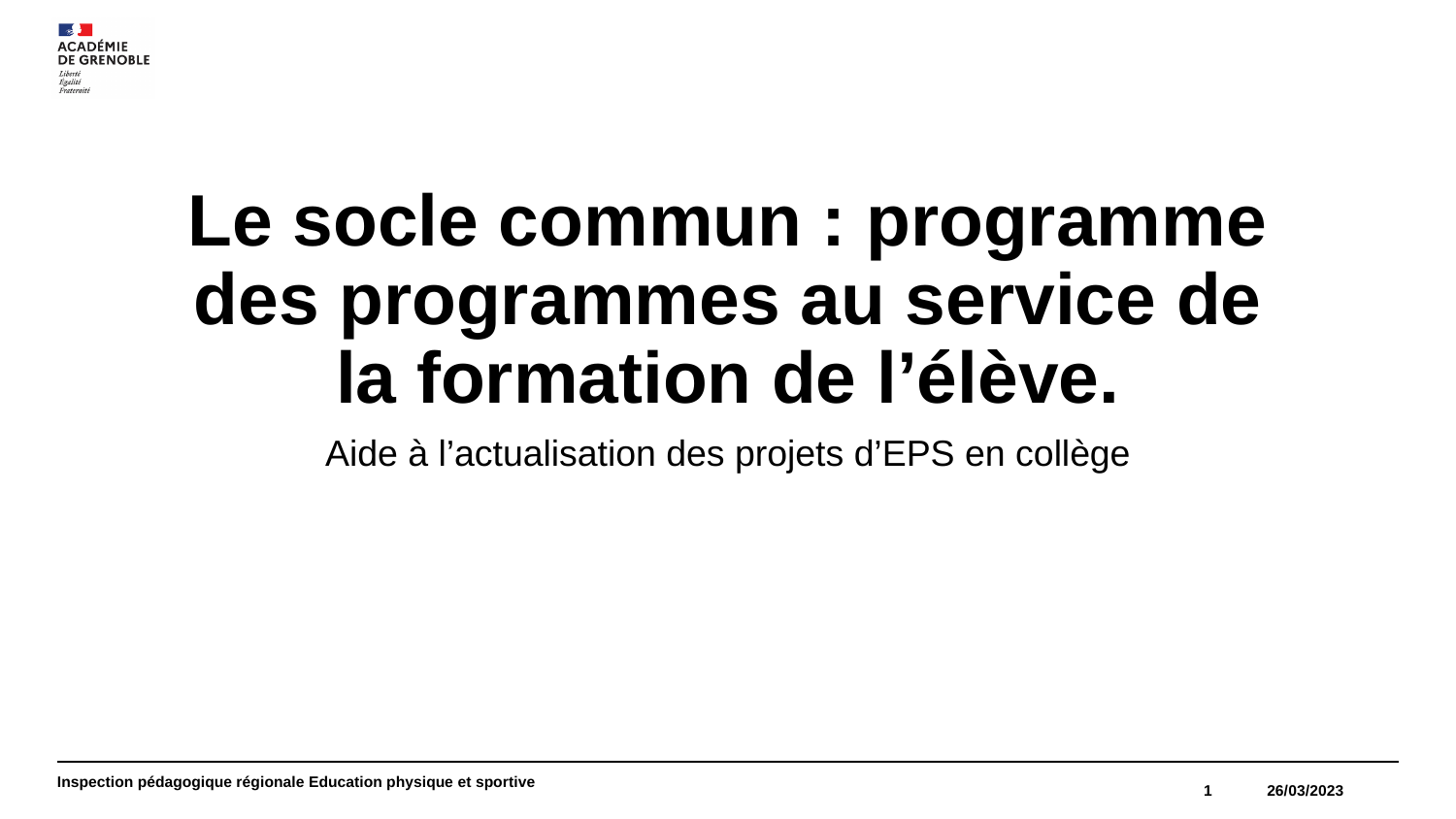

# Le socle commun : programme des programmes au service de la formation de l’élève.
Aide à l’actualisation des projets d’EPS en collège
Inspection pédagogique régionale Education physique et sportive

1
26/03/2023